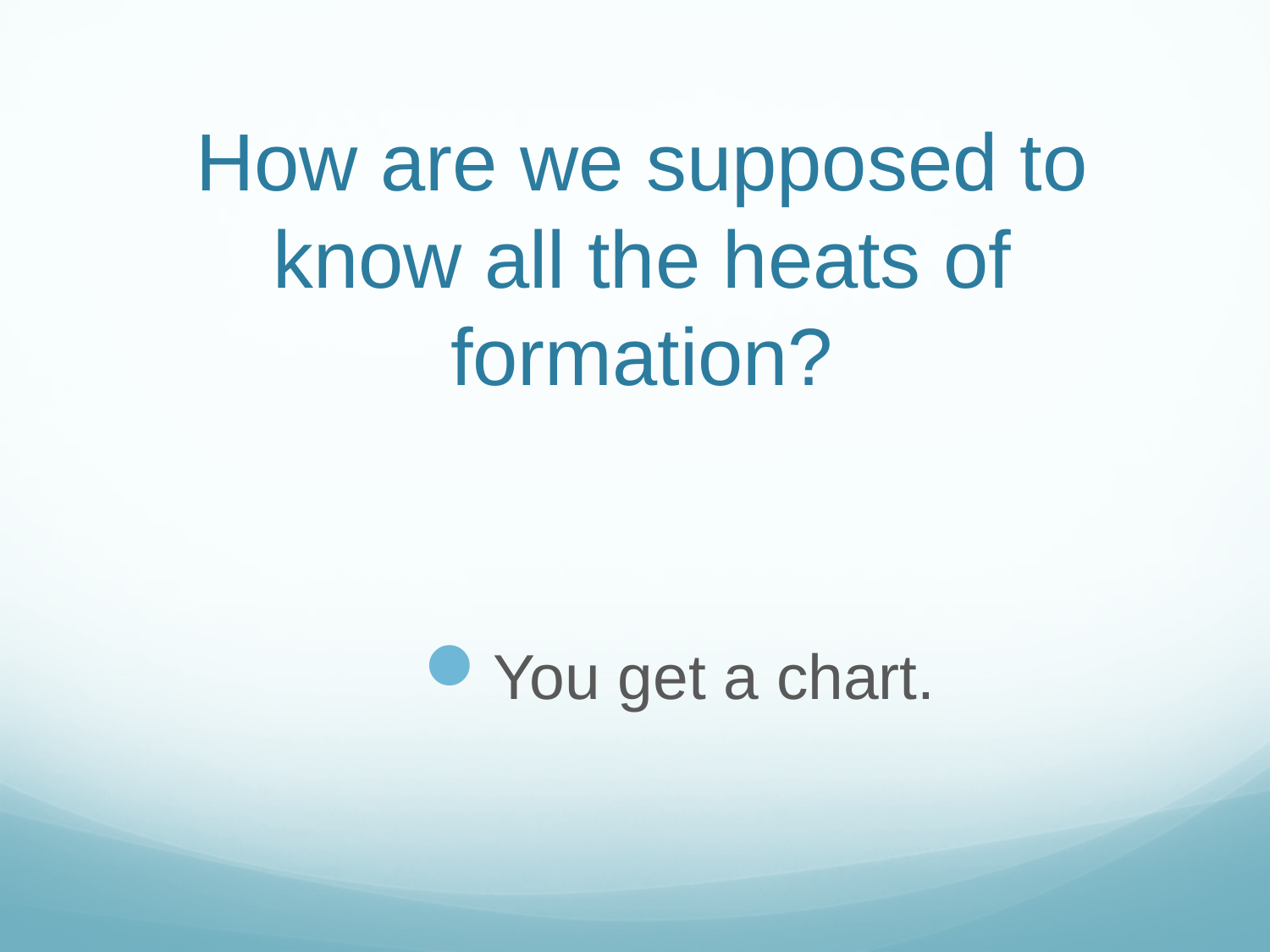

You get a chart.
# How are we supposed to know all the heats of formation?